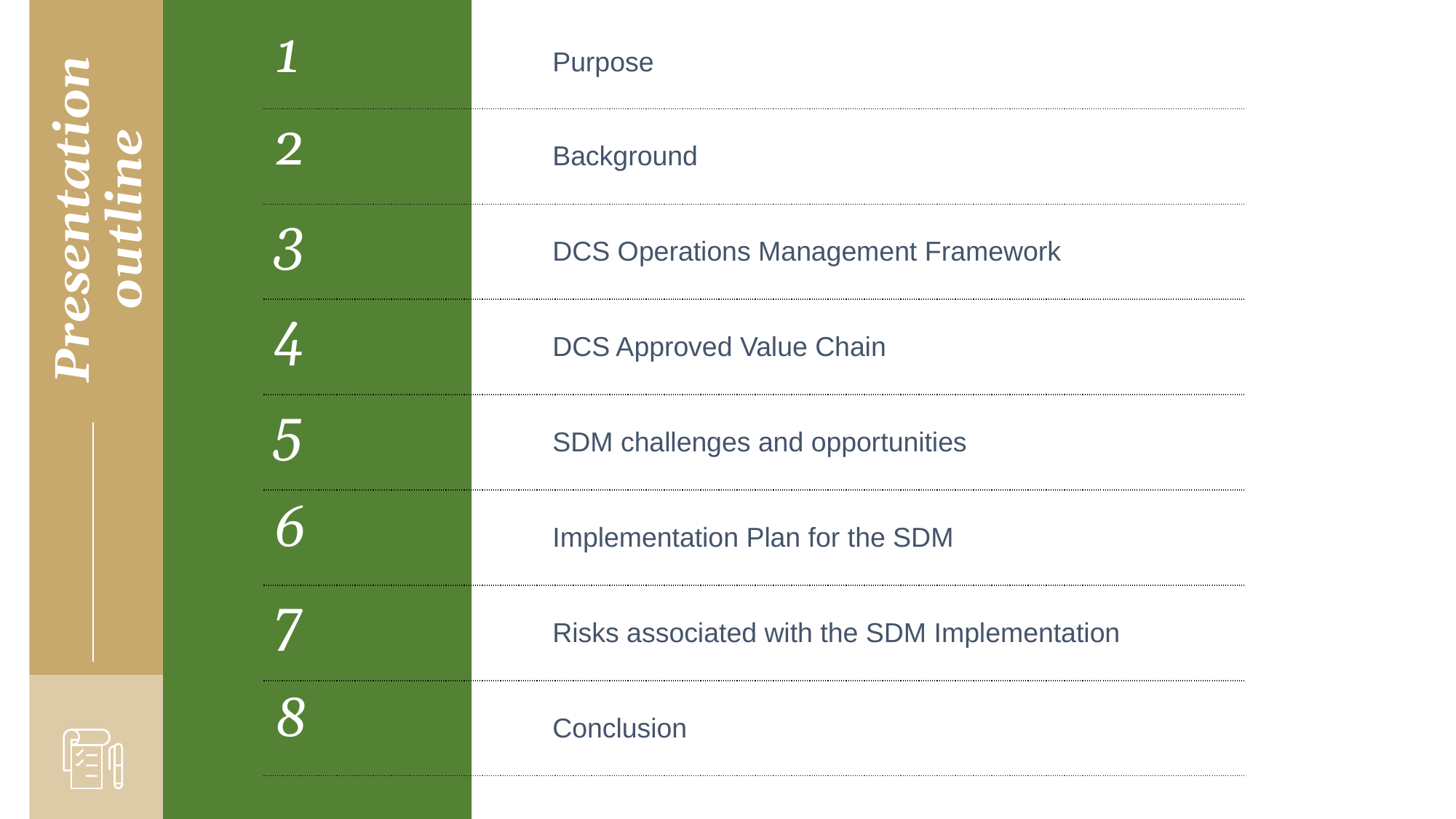

| 1 | Purpose |
| --- | --- |
| 2 | Background |
| 3 | DCS Operations Management Framework |
| 4 | DCS Approved Value Chain |
| 5 | SDM challenges and opportunities |
| 6 | Implementation Plan for the SDM |
| 7 | Risks associated with the SDM Implementation |
| 8 | Conclusion |
Presentation outline